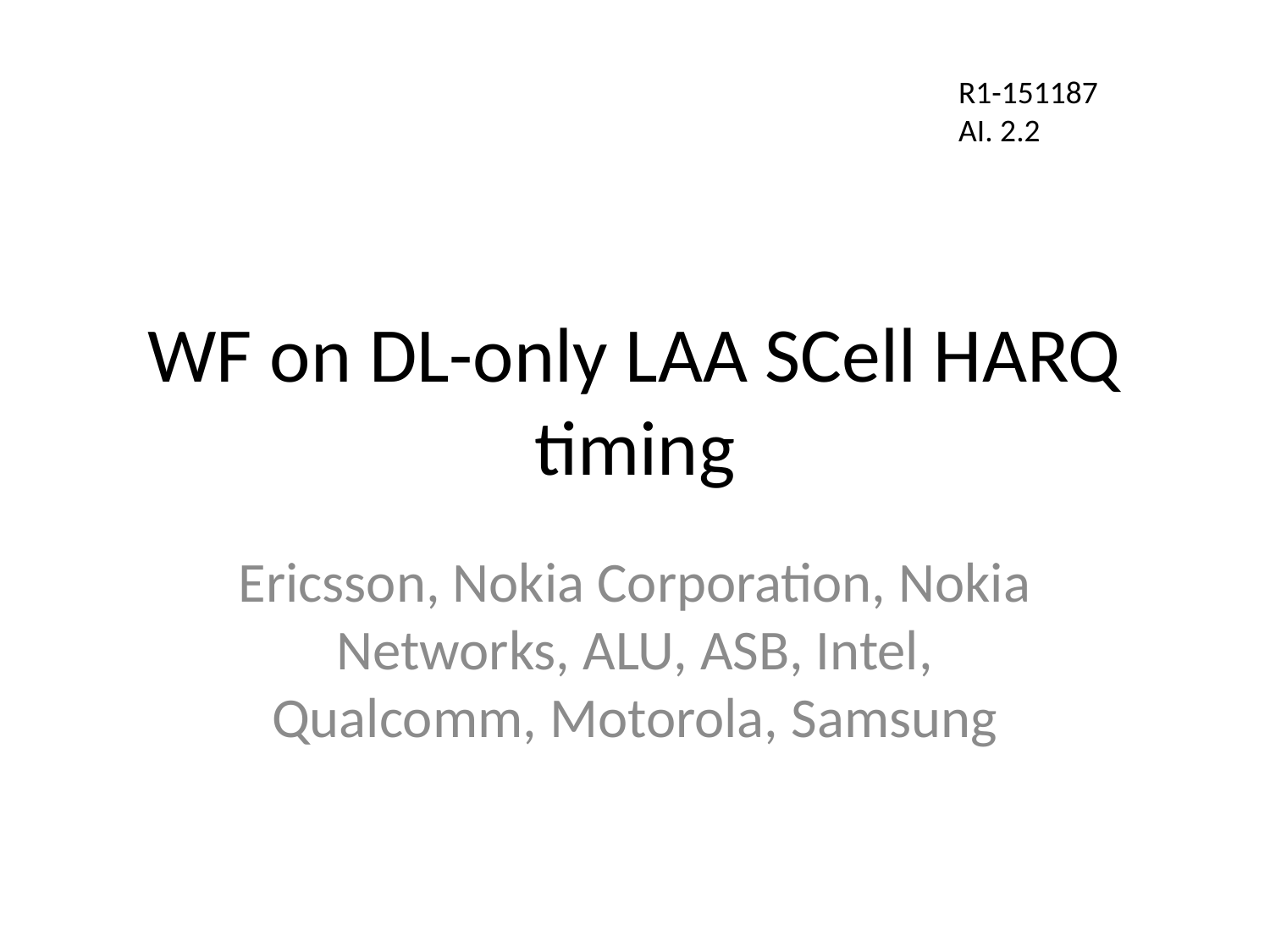

R1-151187
AI. 2.2
# WF on DL-only LAA SCell HARQ timing
Ericsson, Nokia Corporation, Nokia Networks, ALU, ASB, Intel, Qualcomm, Motorola, Samsung